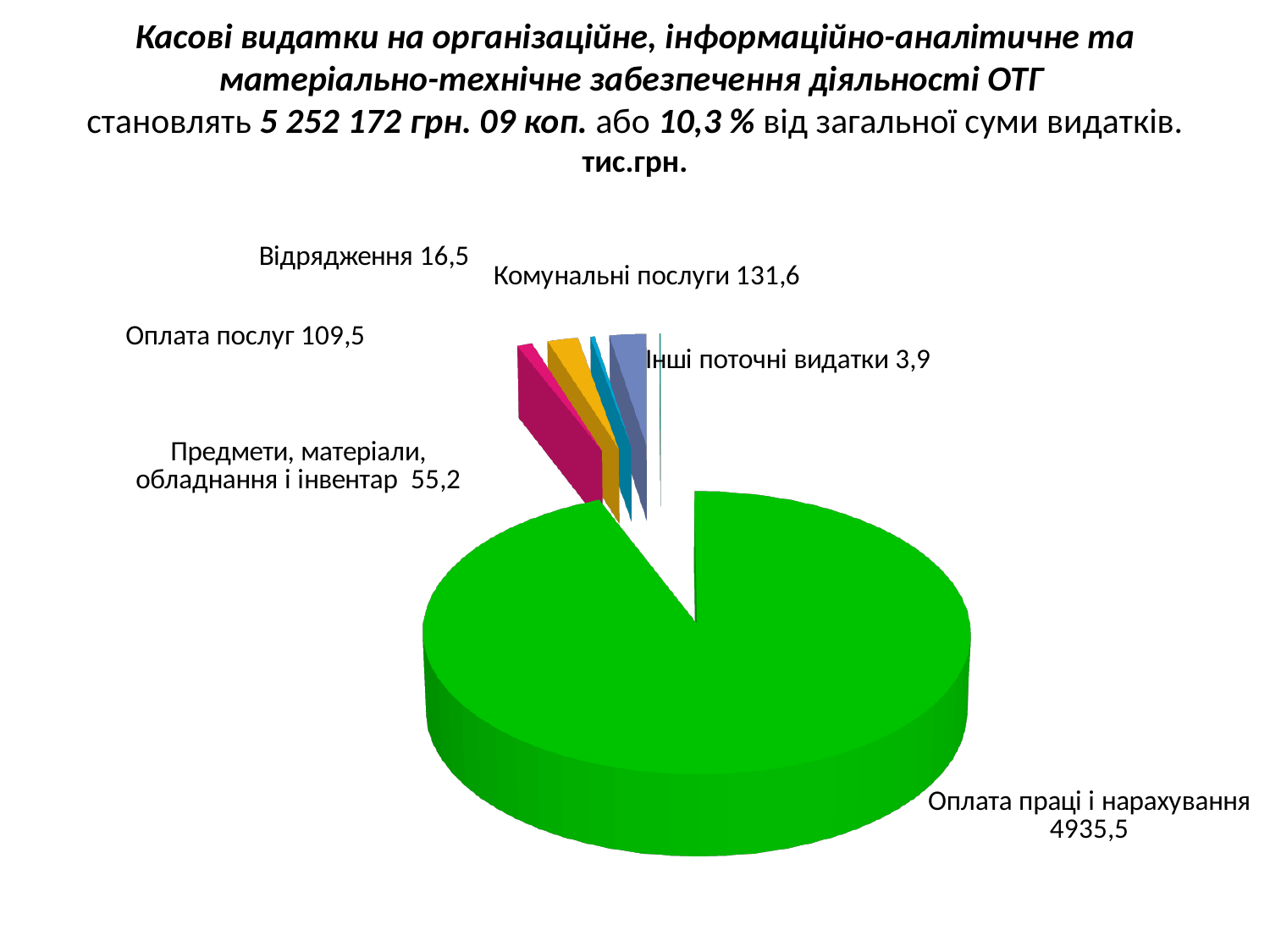

# Касові видатки на організаційне, інформаційно-аналітичне та матеріально-технічне забезпечення діяльності ОТГ становлять 5 252 172 грн. 09 коп. або 10,3 % від загальної суми видатків. тис.грн.

[unsupported chart]